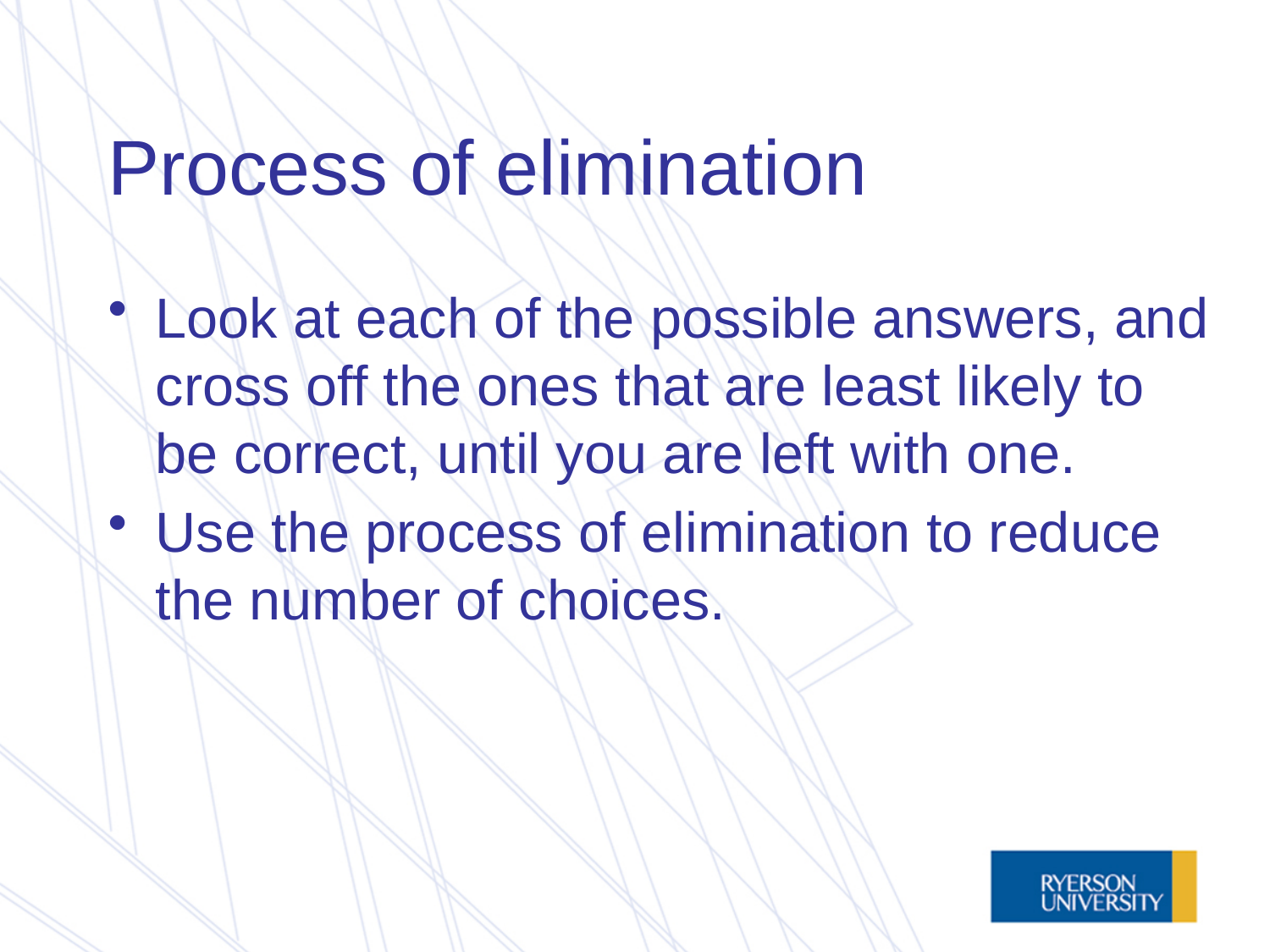

# Process of elimination
Look at each of the possible answers, and cross off the ones that are least likely to be correct, until you are left with one.
Use the process of elimination to reduce the number of choices.